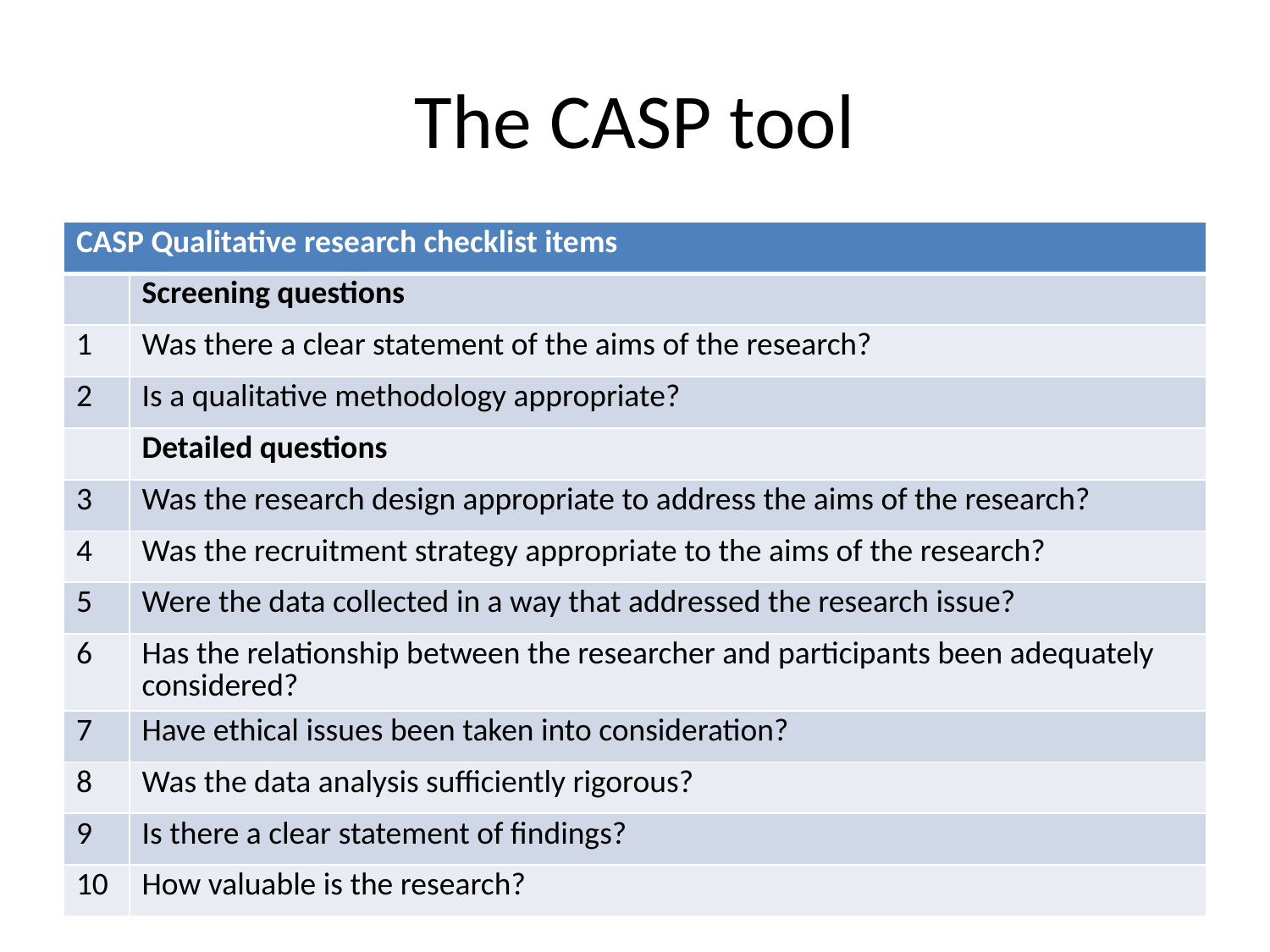

# The CASP tool
| CASP Qualitative research checklist items |  |
| --- | --- |
|  | Screening questions |
| 1 | Was there a clear statement of the aims of the research? |
| 2 | Is a qualitative methodology appropriate? |
|  | Detailed questions |
| 3 | Was the research design appropriate to address the aims of the research? |
| 4 | Was the recruitment strategy appropriate to the aims of the research? |
| 5 | Were the data collected in a way that addressed the research issue? |
| 6 | Has the relationship between the researcher and participants been adequately considered? |
| 7 | Have ethical issues been taken into consideration? |
| 8 | Was the data analysis sufficiently rigorous? |
| 9 | Is there a clear statement of findings? |
| 10 | How valuable is the research? |